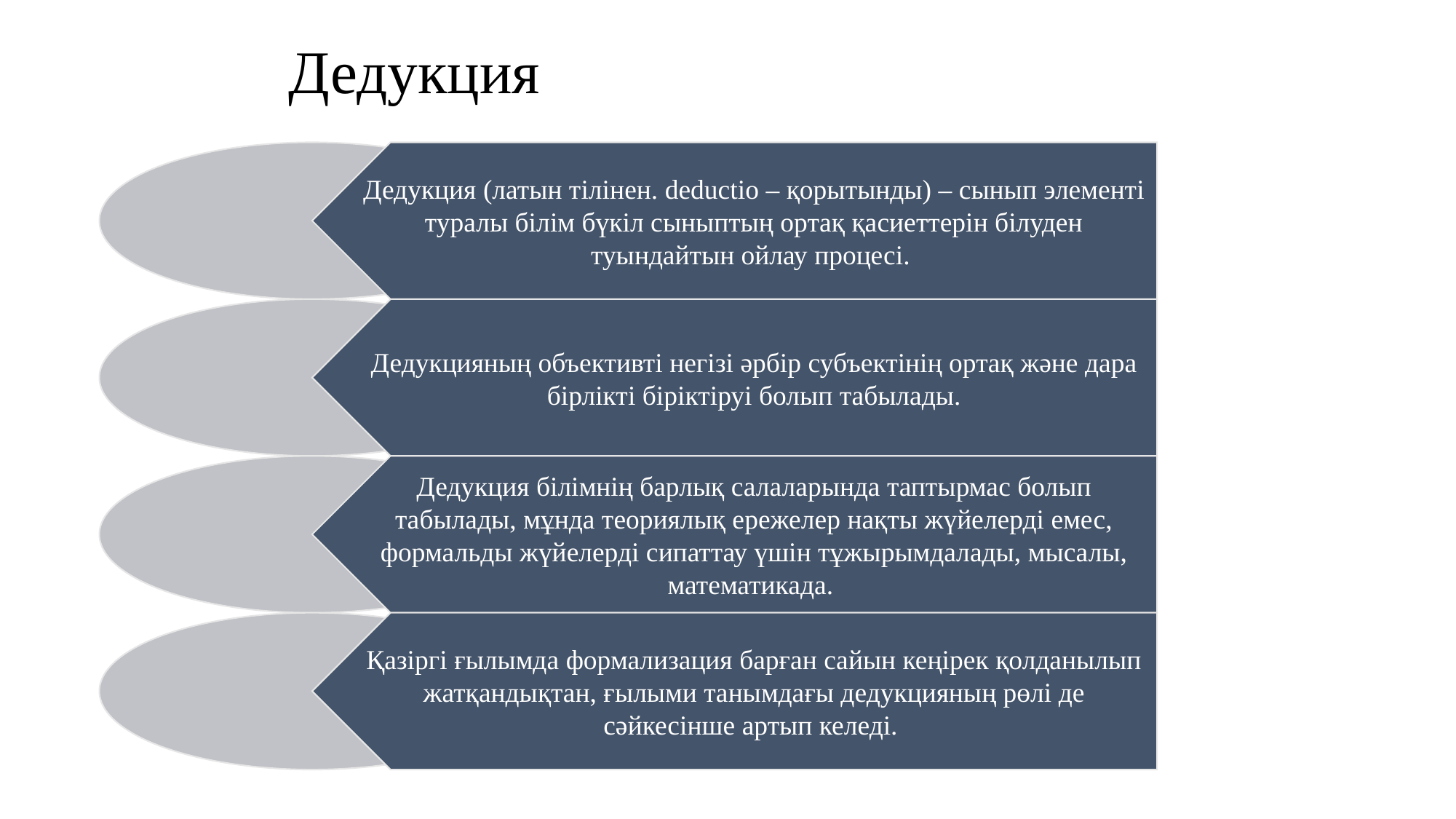

# Дедукция
Дедукция (латын тілінен. deductio – қорытынды) – сынып элементі туралы білім бүкіл сыныптың ортақ қасиеттерін білуден туындайтын ойлау процесі.
Дедукцияның объективті негізі әрбір субъектінің ортақ және дара бірлікті біріктіруі болып табылады.
Дедукция білімнің барлық салаларында таптырмас болып табылады, мұнда теориялық ережелер нақты жүйелерді емес, формальды жүйелерді сипаттау үшін тұжырымдалады, мысалы, математикада.
Қазіргі ғылымда формализация барған сайын кеңірек қолданылып жатқандықтан, ғылыми танымдағы дедукцияның рөлі де сәйкесінше артып келеді.